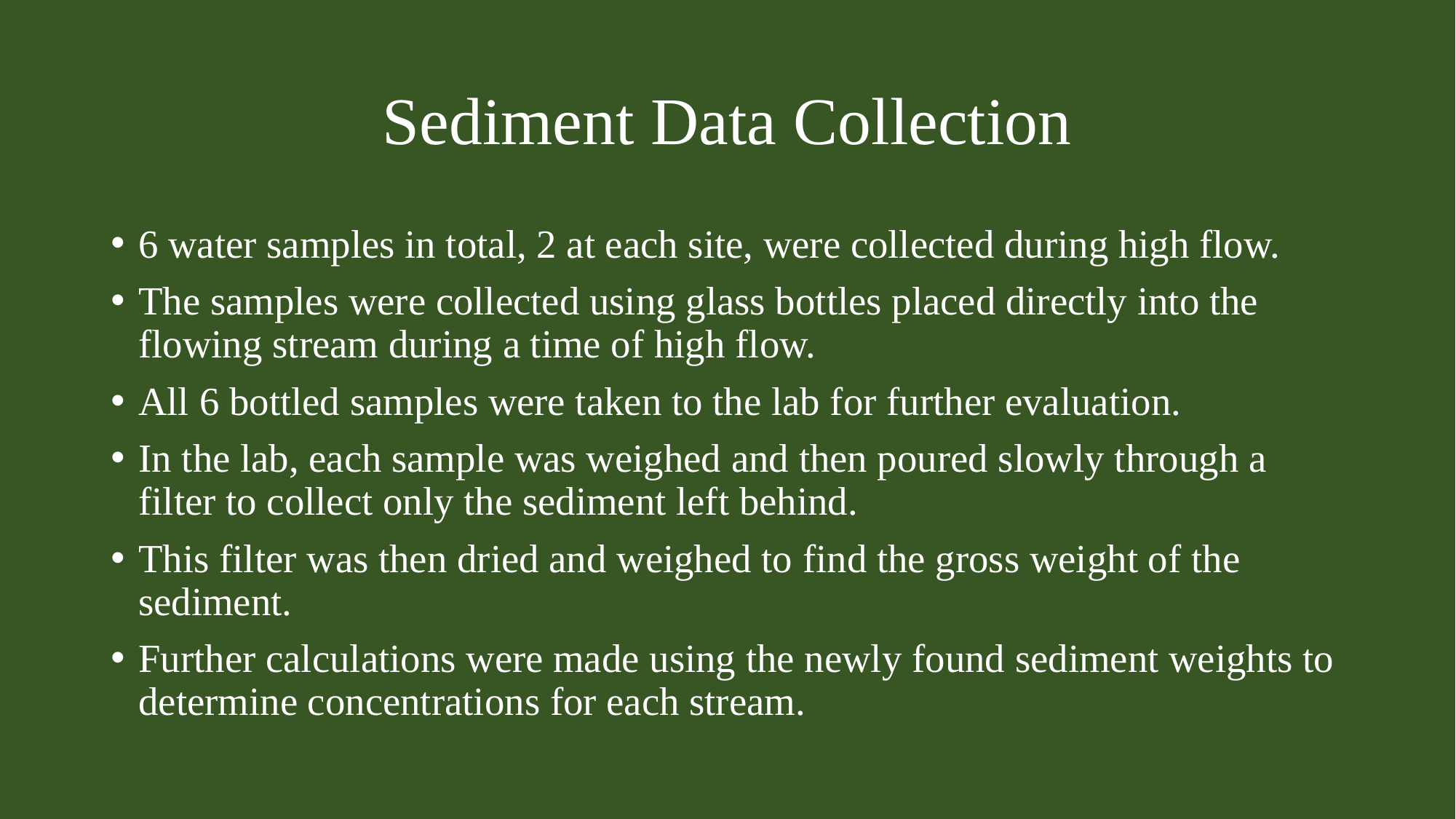

# Sediment Data Collection
6 water samples in total, 2 at each site, were collected during high flow.
The samples were collected using glass bottles placed directly into the flowing stream during a time of high flow.
All 6 bottled samples were taken to the lab for further evaluation.
In the lab, each sample was weighed and then poured slowly through a filter to collect only the sediment left behind.
This filter was then dried and weighed to find the gross weight of the sediment.
Further calculations were made using the newly found sediment weights to determine concentrations for each stream.